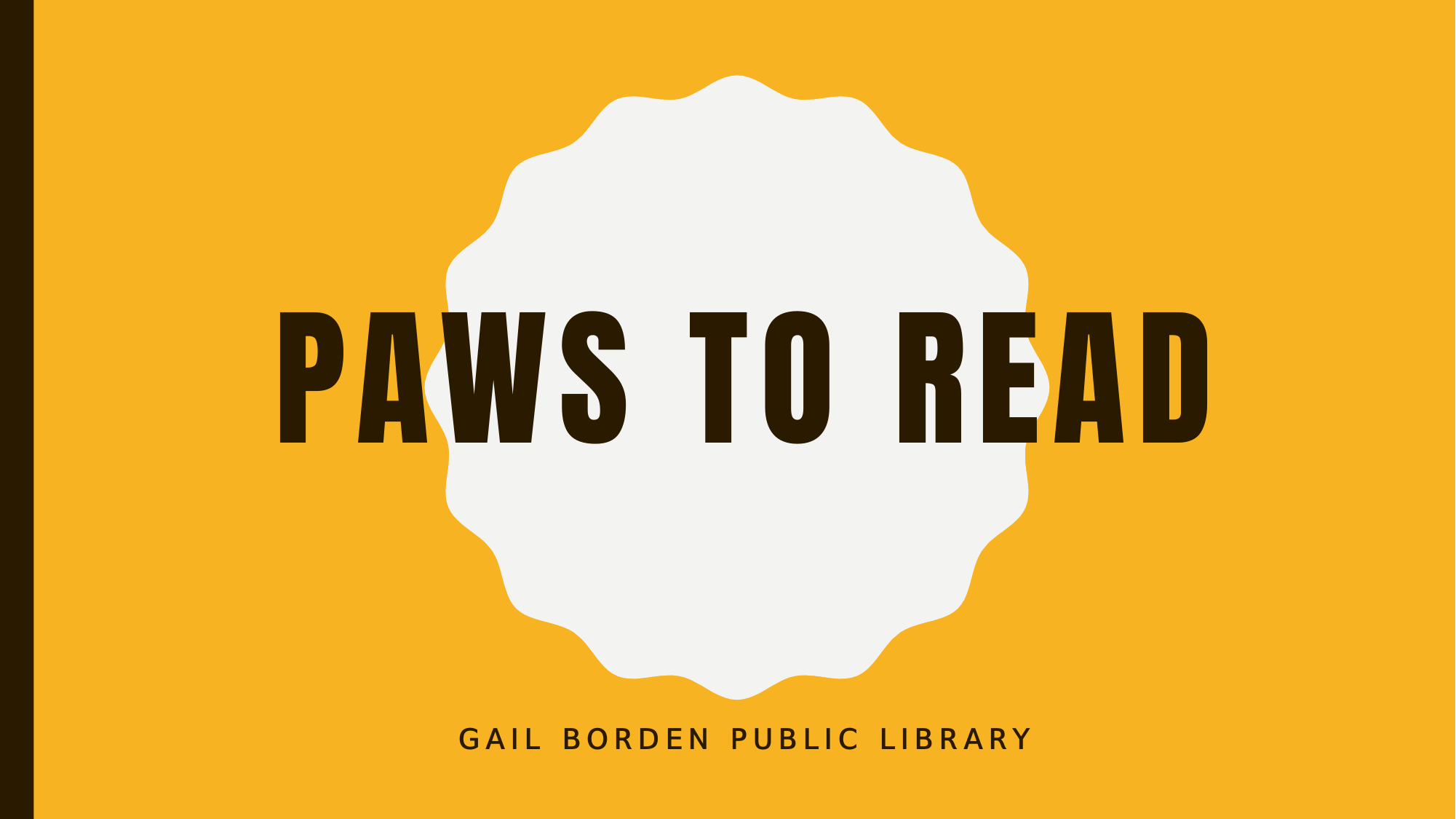

# Paws to Read
Gail Borden Public Library